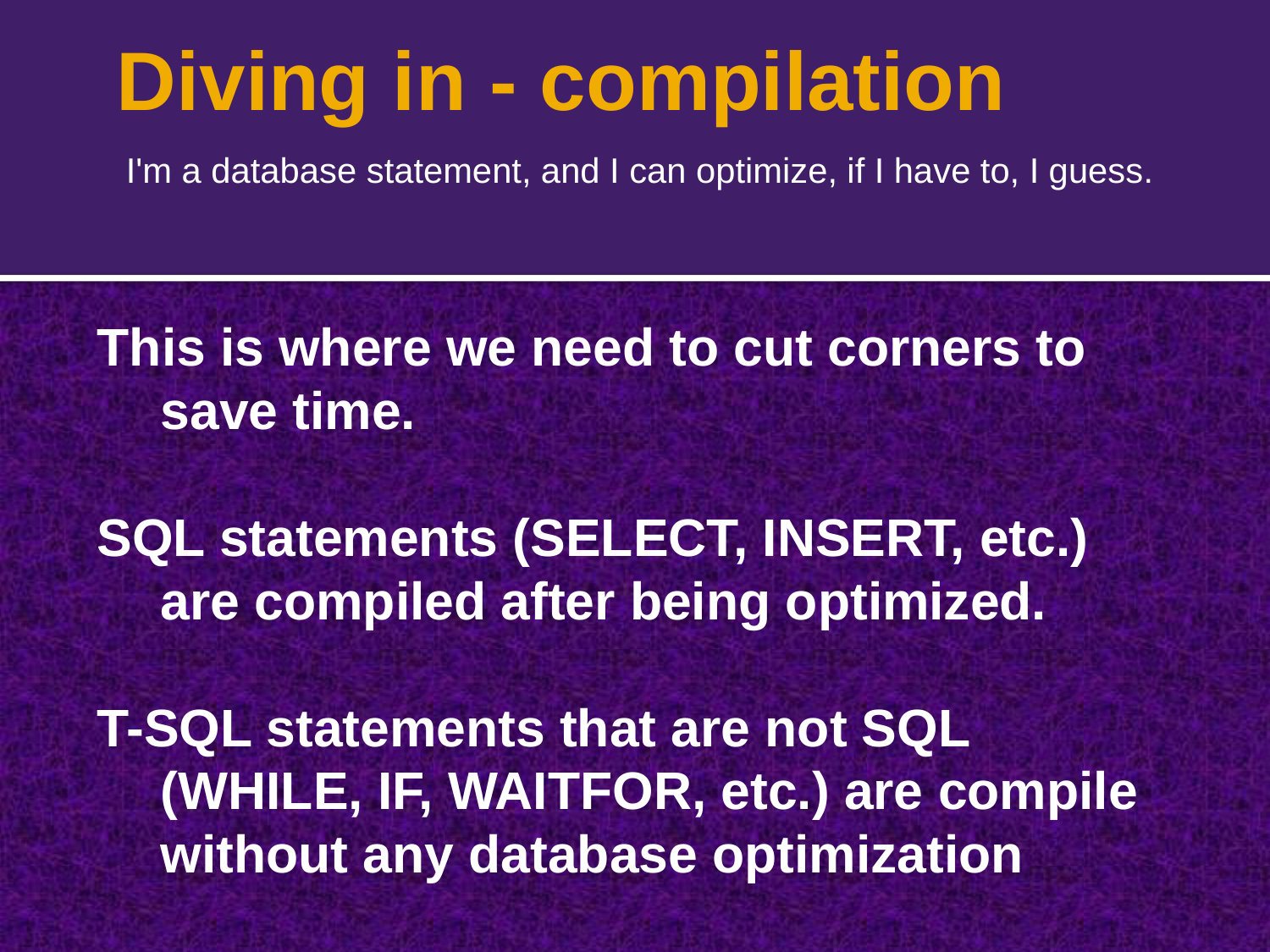

# Diving in - compilation
I'm a database statement, and I can optimize, if I have to, I guess.
This is where we need to cut corners to save time.

SQL statements (SELECT, INSERT, etc.) are compiled after being optimized.

T-SQL statements that are not SQL (WHILE, IF, WAITFOR, etc.) are compile without any database optimization